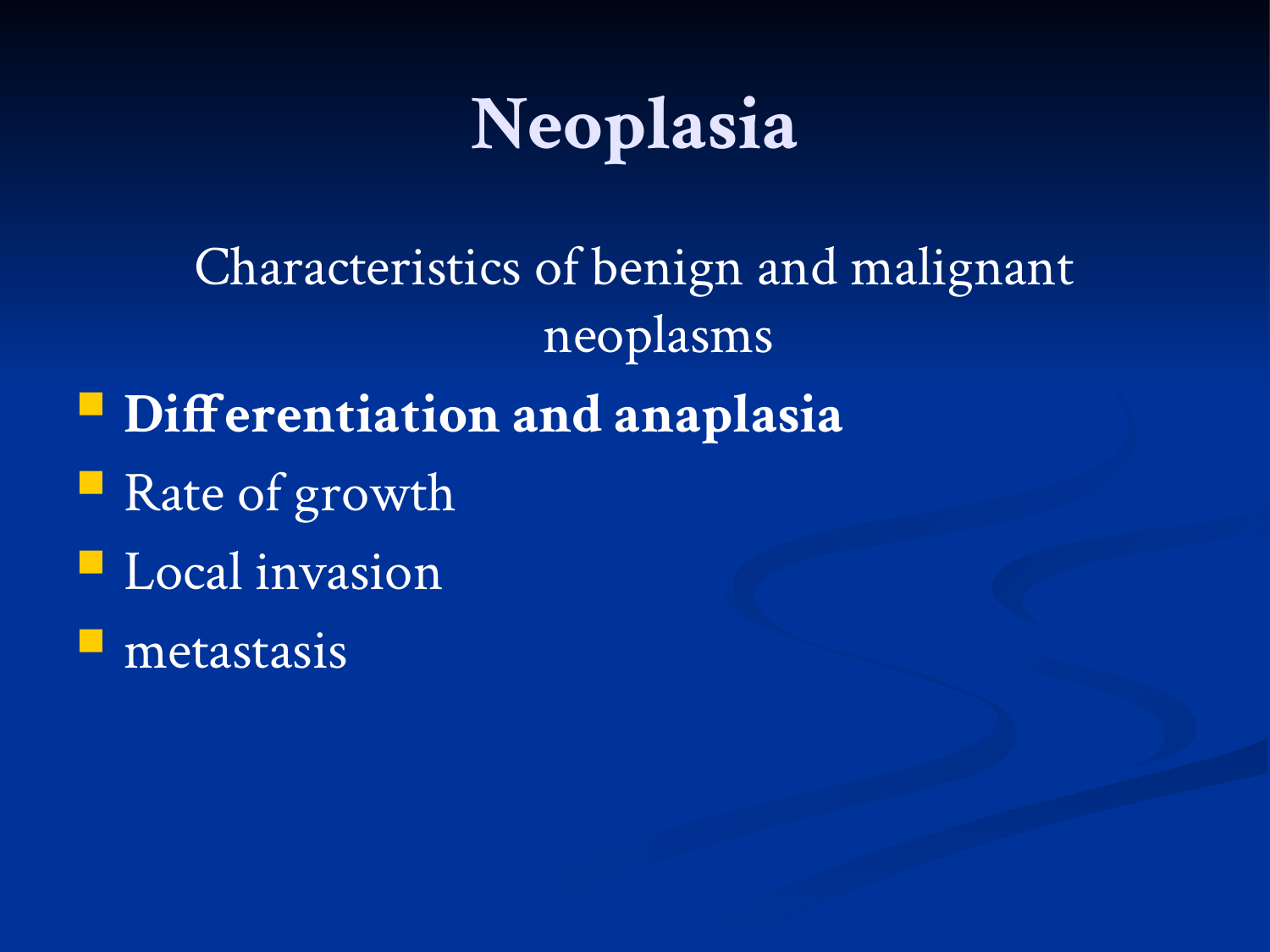

# Neoplasia
Characteristics of benign and malignant neoplasms
Differentiation and anaplasia
Rate of growth
Local invasion
metastasis